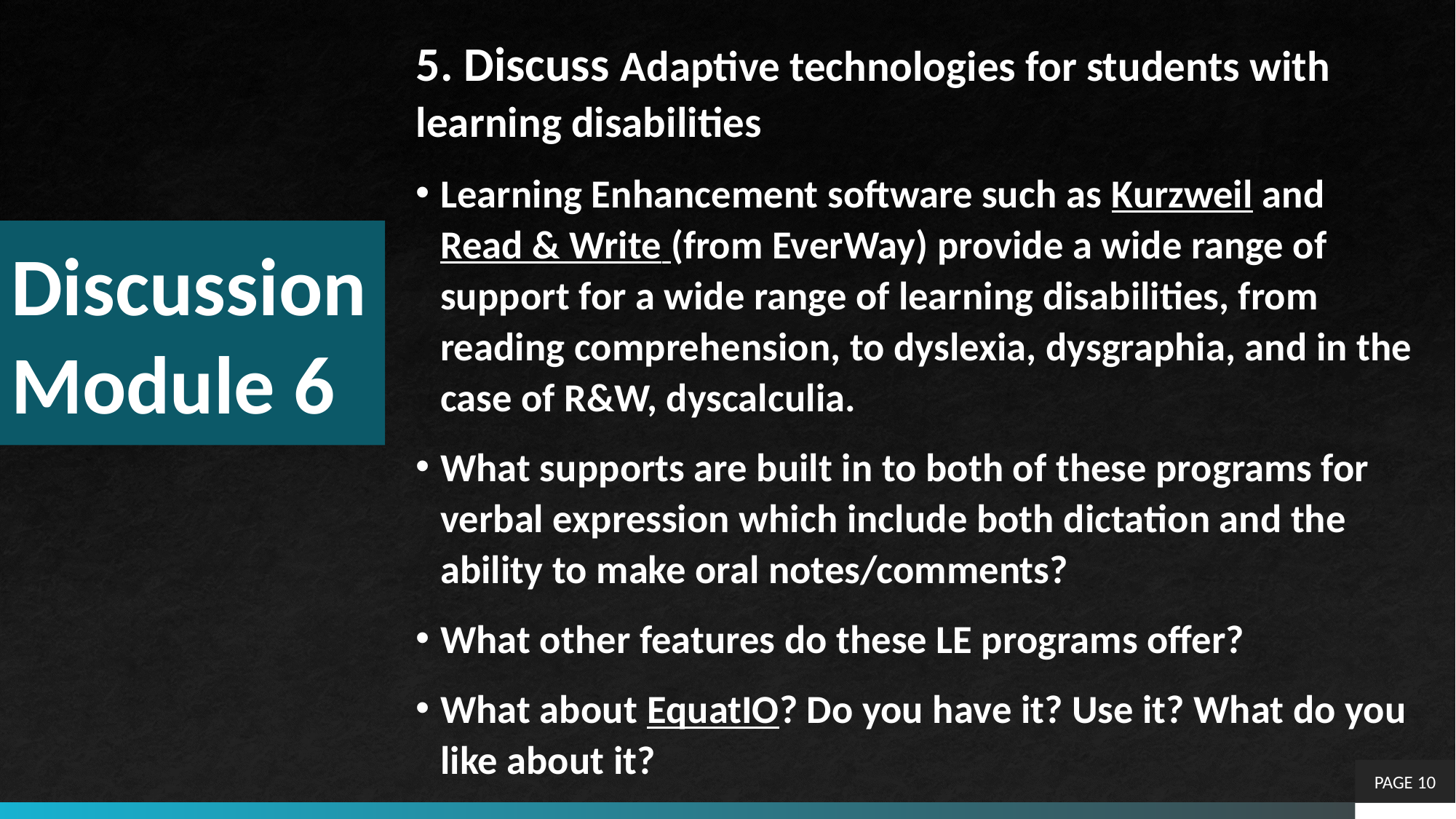

5. Discuss Adaptive technologies for students with learning disabilities
Learning Enhancement software such as Kurzweil and Read & Write (from EverWay) provide a wide range of support for a wide range of learning disabilities, from reading comprehension, to dyslexia, dysgraphia, and in the case of R&W, dyscalculia.
What supports are built in to both of these programs for verbal expression which include both dictation and the ability to make oral notes/comments?
What other features do these LE programs offer?
What about EquatIO? Do you have it? Use it? What do you like about it?

# Discussion Module 6
PAGE 10